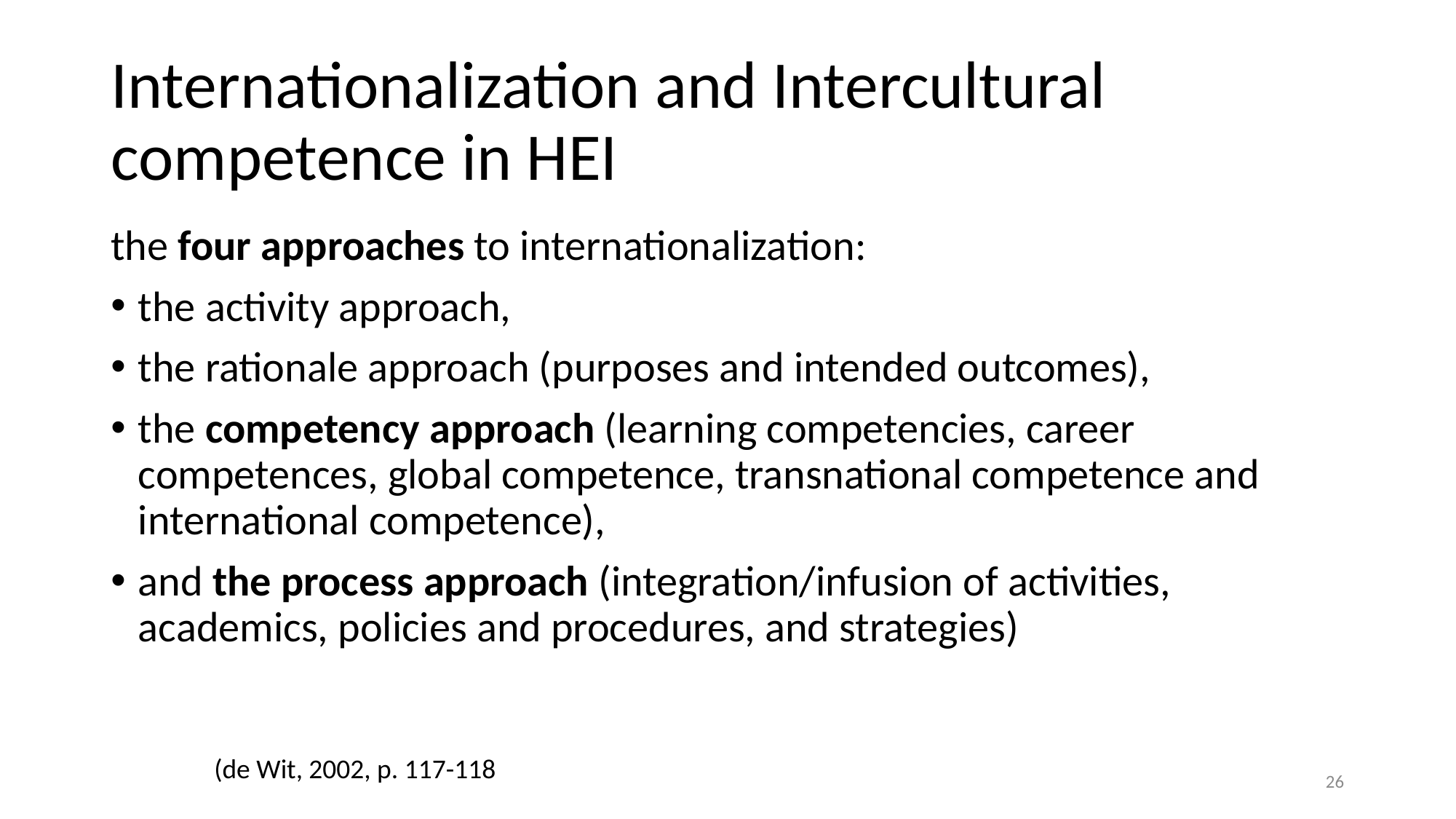

# Internationalization and Intercultural competence in HEI
the four approaches to internationalization:
the activity approach,
the rationale approach (purposes and intended outcomes),
the competency approach (learning competencies, career competences, global competence, transnational competence and international competence),
and the process approach (integration/infusion of activities, academics, policies and procedures, and strategies)
(de Wit, 2002, p. 117-118

26